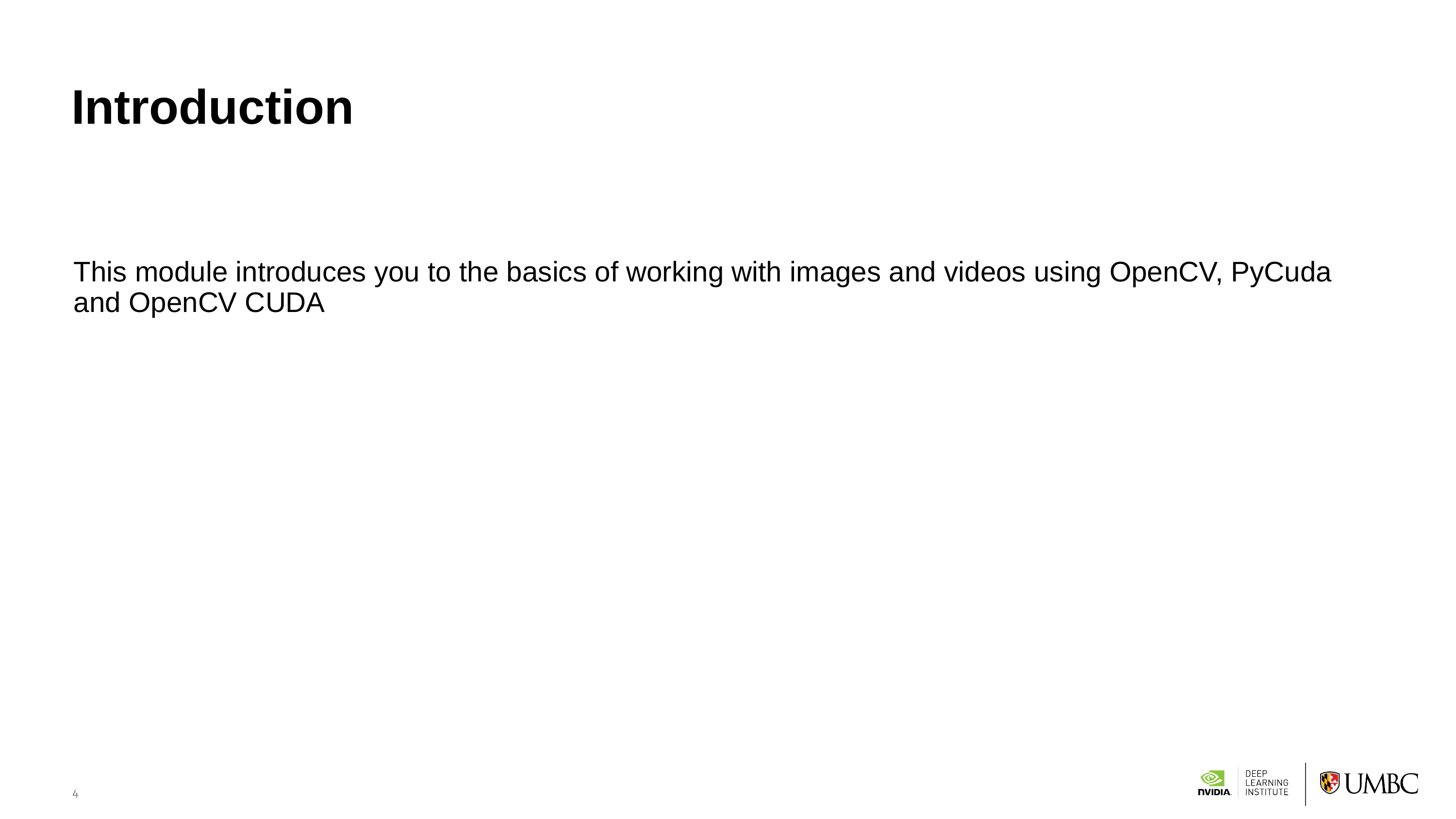

# Introduction
This module introduces you to the basics of working with images and videos using OpenCV, PyCuda and OpenCV CUDA
4